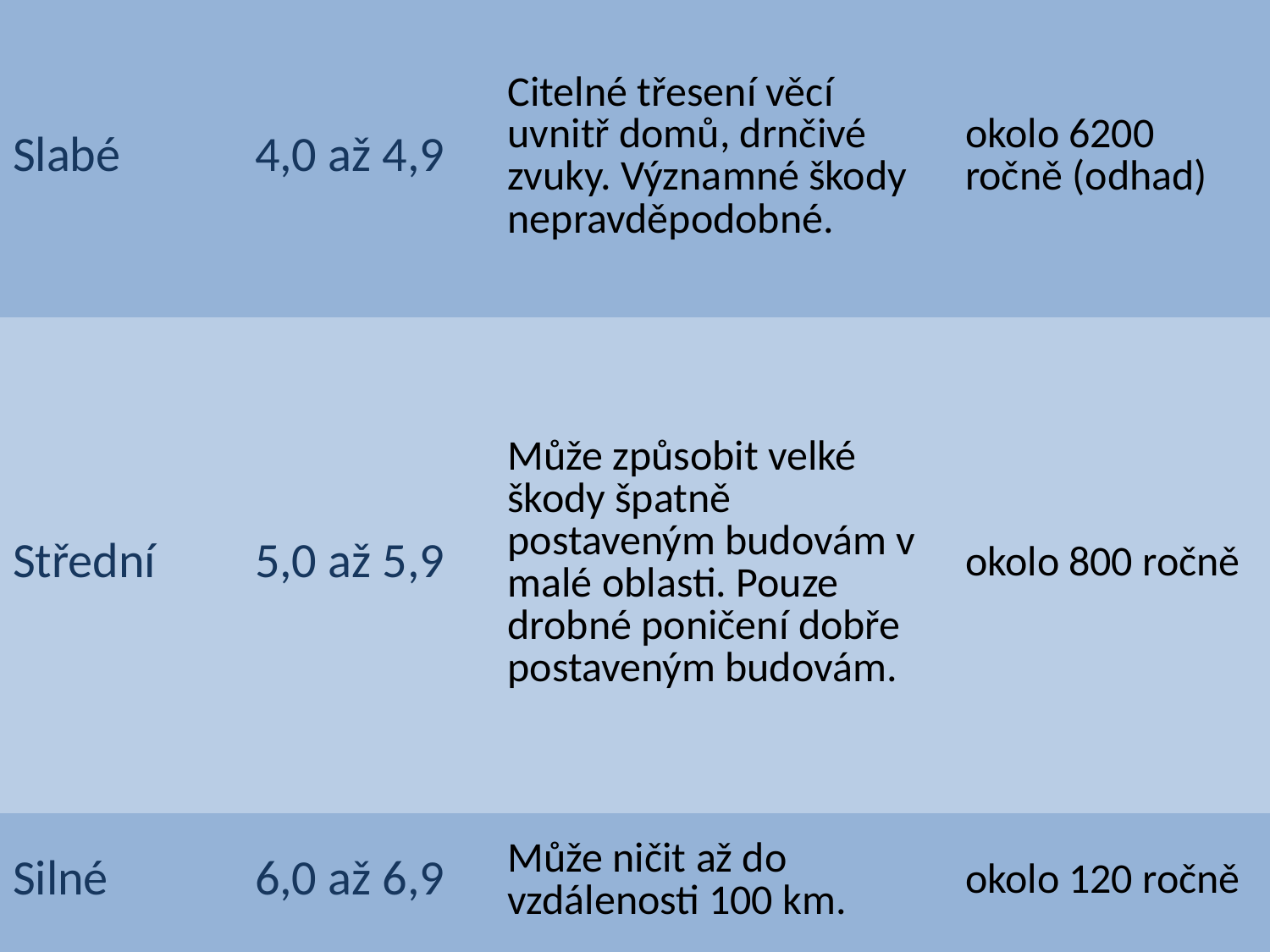

| Slabé | 4,0 až 4,9 | Citelné třesení věcí uvnitř domů, drnčivé zvuky. Významné škody nepravděpodobné. | okolo 6200 ročně (odhad) |
| --- | --- | --- | --- |
| Střední | 5,0 až 5,9 | Může způsobit velké škody špatně postaveným budovám v malé oblasti. Pouze drobné poničení dobře postaveným budovám. | okolo 800 ročně |
| Silné | 6,0 až 6,9 | Může ničit až do vzdálenosti 100 km. | okolo 120 ročně |